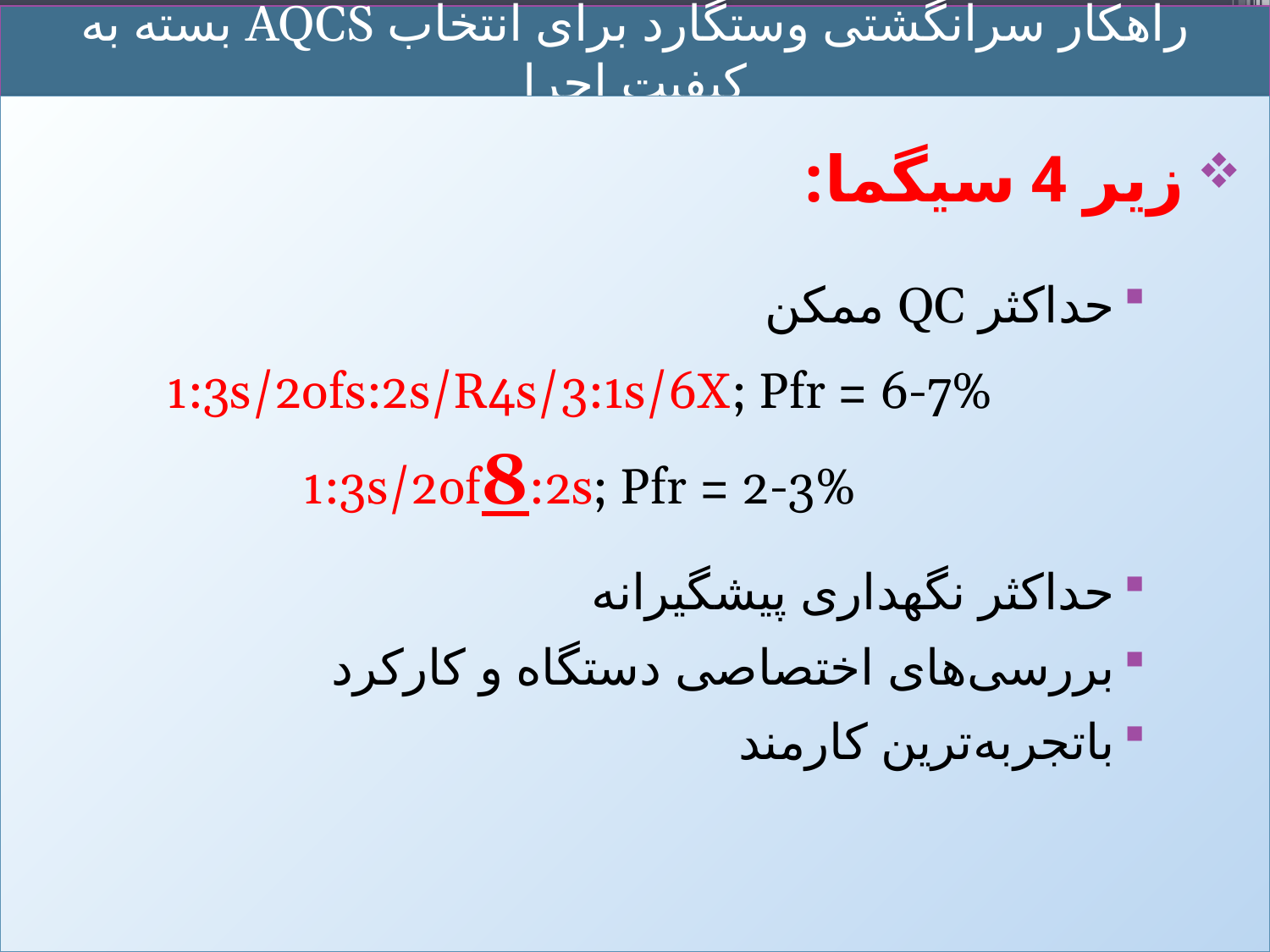

144
# راهکار سرانگشتی وستگارد برای انتخاب AQCS بسته به کیفیت اجرا
 زیر 4 سیگما:
حداکثر QC ممکن
1:3s/2ofs:2s/R4s/3:1s/6X; Pfr = 6-7%
1:3s/2of8:2s; Pfr = 2-3%
حداکثر نگهداری پیشگیرانه
بررسی‌های اختصاصی دستگاه و کارکرد
باتجربه‌ترین کارمند